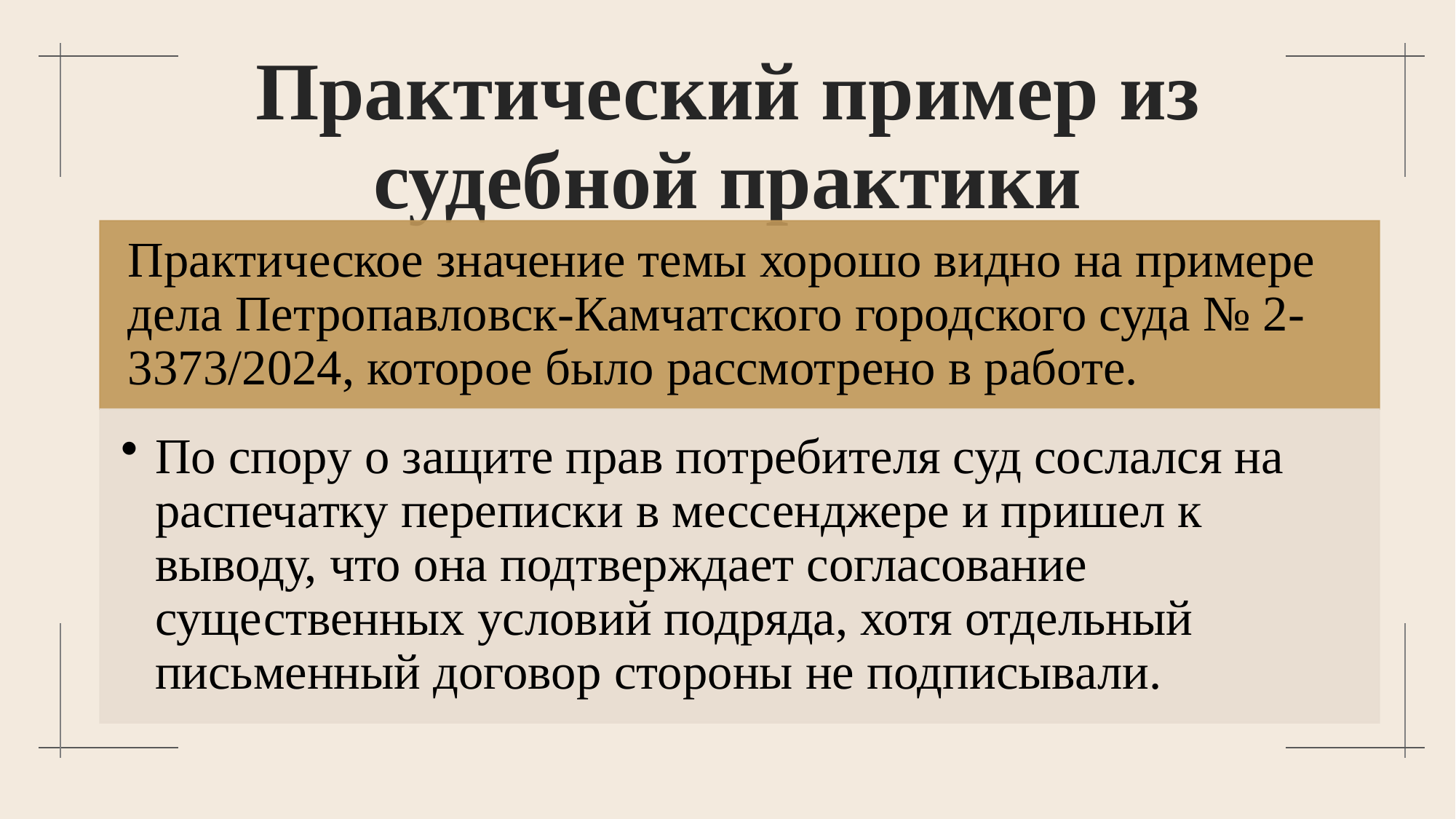

# Практический пример из судебной практики
Практическое значение темы хорошо видно на примере дела Петропавловск-Камчатского городского суда № 2-3373/2024, которое было рассмотрено в работе.
По спору о защите прав потребителя суд сослался на распечатку переписки в мессенджере и пришел к выводу, что она подтверждает согласование существенных условий подряда, хотя отдельный письменный договор стороны не подписывали.